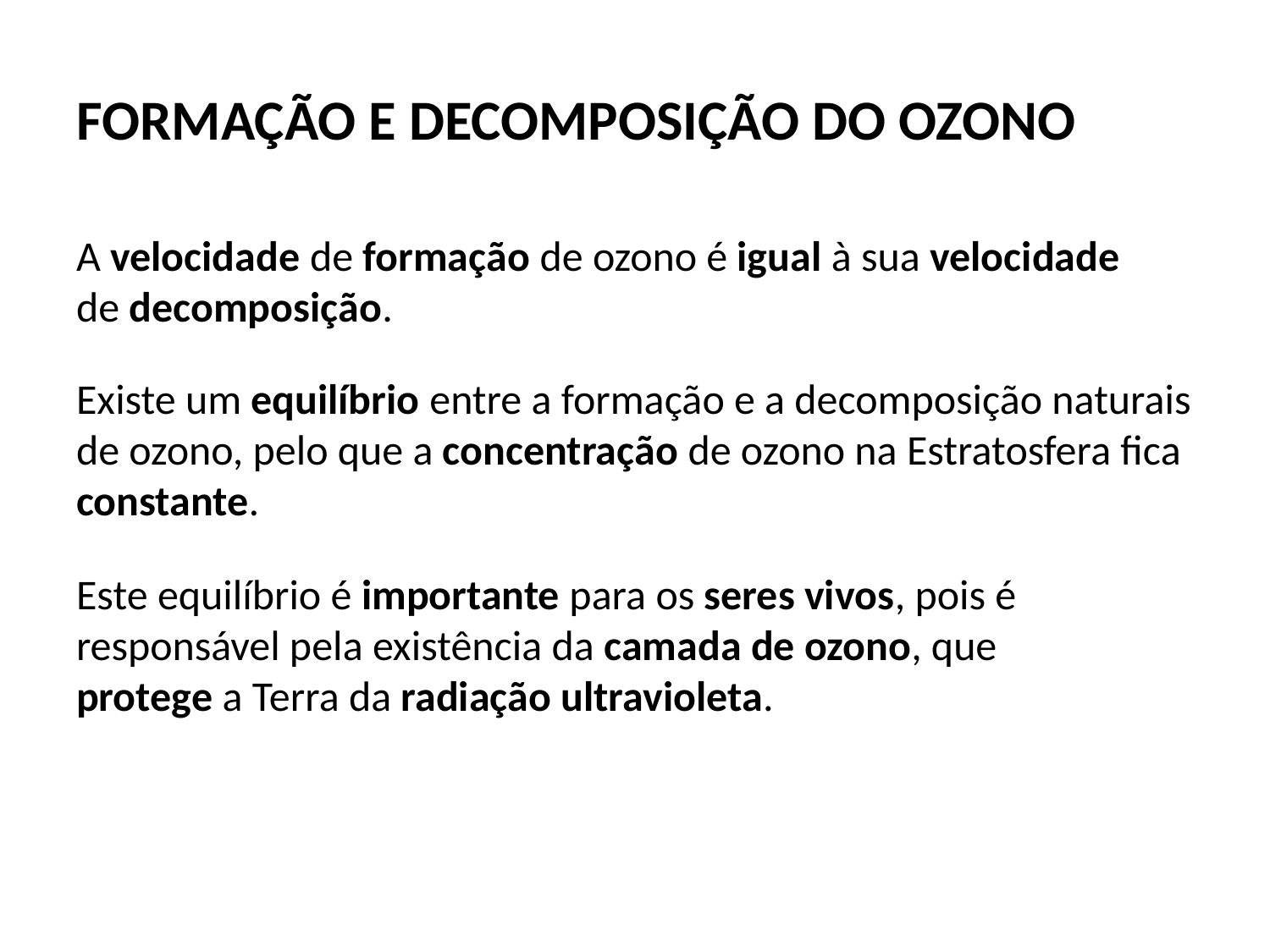

# FORMAÇÃO E DECOMPOSIÇÃO DO OZONO
A velocidade de formação de ozono é igual à sua velocidade
de decomposição.
Existe um equilíbrio entre a formação e a decomposição naturais de ozono, pelo que a concentração de ozono na Estratosfera fica constante.
Este equilíbrio é importante para os seres vivos, pois é responsável pela existência da camada de ozono, que
protege a Terra da radiação ultravioleta.